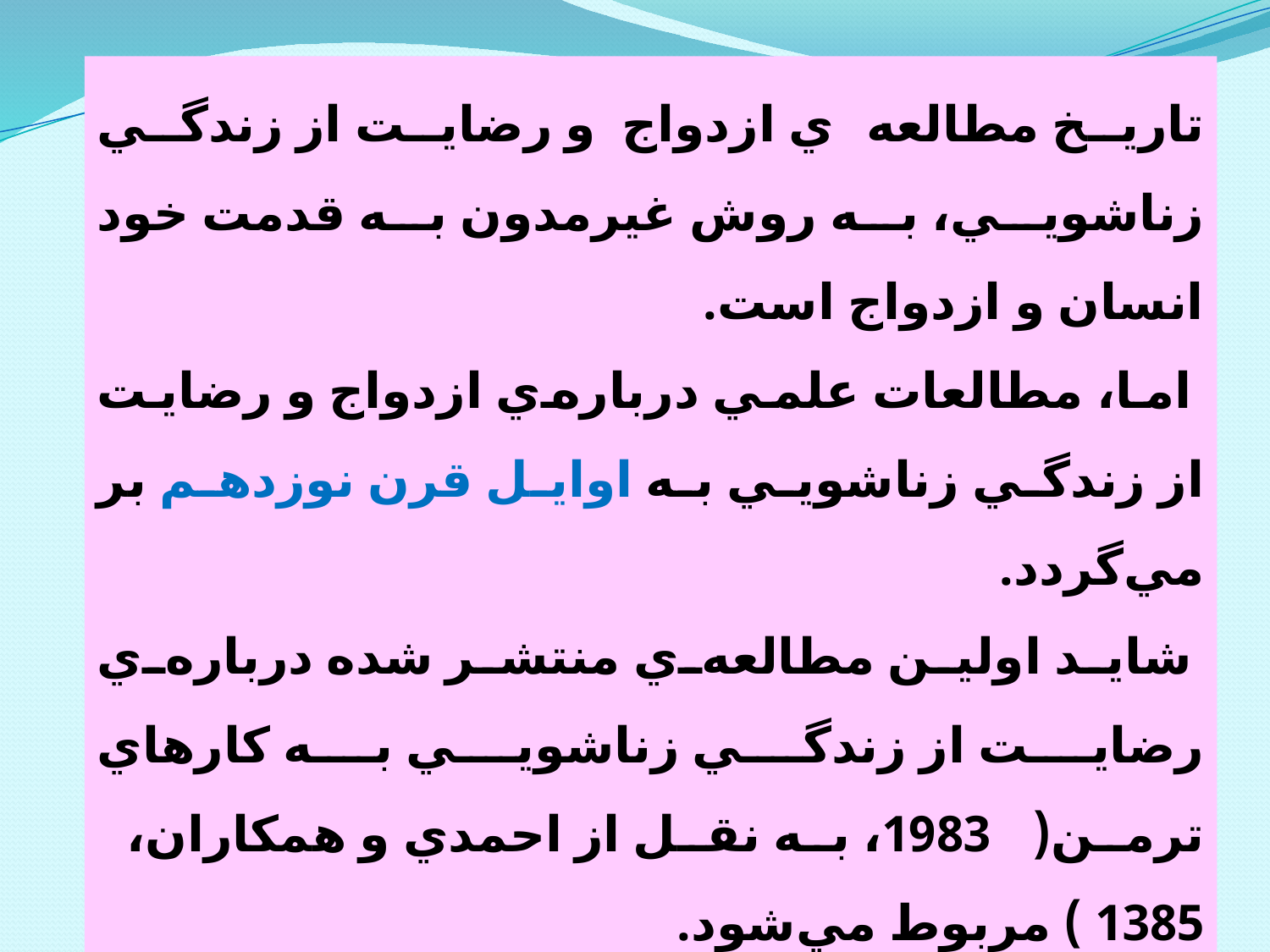

تاريخ مطالعه‌ي ازدواج  و رضايت از زندگي زناشويي، به روش غيرمدون به قدمت خود انسان و ازدواج است.
 اما، مطالعات علمي درباره‌ي ازدواج و رضايت از زندگي زناشويي به اوايل قرن نوزدهم بر مي‌گردد.
 شايد اولين مطالعه‌ي منتشر شده درباره‌ي رضايت از زندگي زناشويي به كارهاي ترمن( 1983، به نقل از احمدي و همكاران، 1385 ) مربوط مي‌شود.